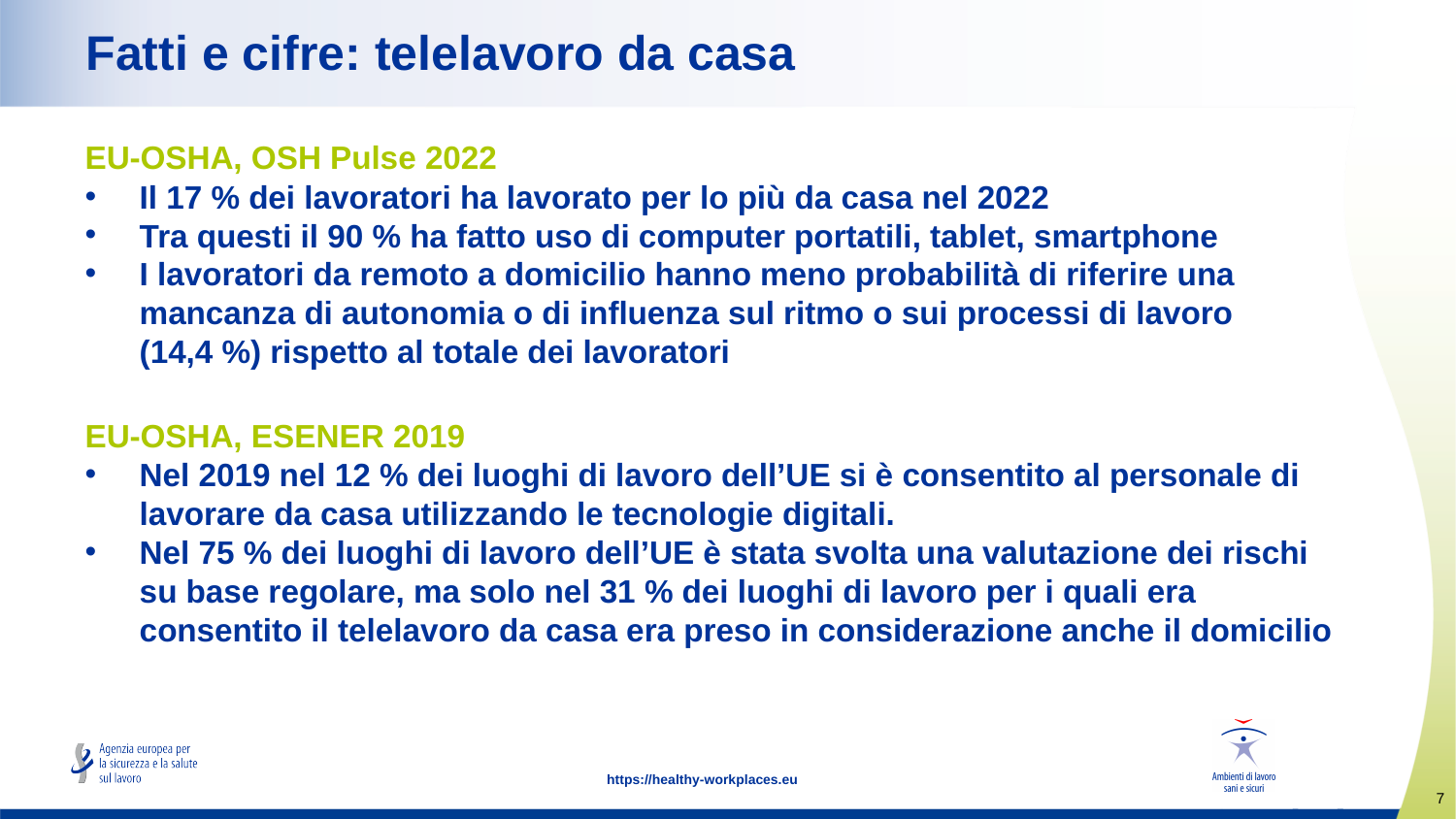

# Fatti e cifre: telelavoro da casa
EU-OSHA, OSH Pulse 2022
Il 17 % dei lavoratori ha lavorato per lo più da casa nel 2022
Tra questi il 90 % ha fatto uso di computer portatili, tablet, smartphone
I lavoratori da remoto a domicilio hanno meno probabilità di riferire una mancanza di autonomia o di influenza sul ritmo o sui processi di lavoro (14,4 %) rispetto al totale dei lavoratori

EU-OSHA, ESENER 2019
Nel 2019 nel 12 % dei luoghi di lavoro dell’UE si è consentito al personale di lavorare da casa utilizzando le tecnologie digitali.
Nel 75 % dei luoghi di lavoro dell’UE è stata svolta una valutazione dei rischi su base regolare, ma solo nel 31 % dei luoghi di lavoro per i quali era consentito il telelavoro da casa era preso in considerazione anche il domicilio